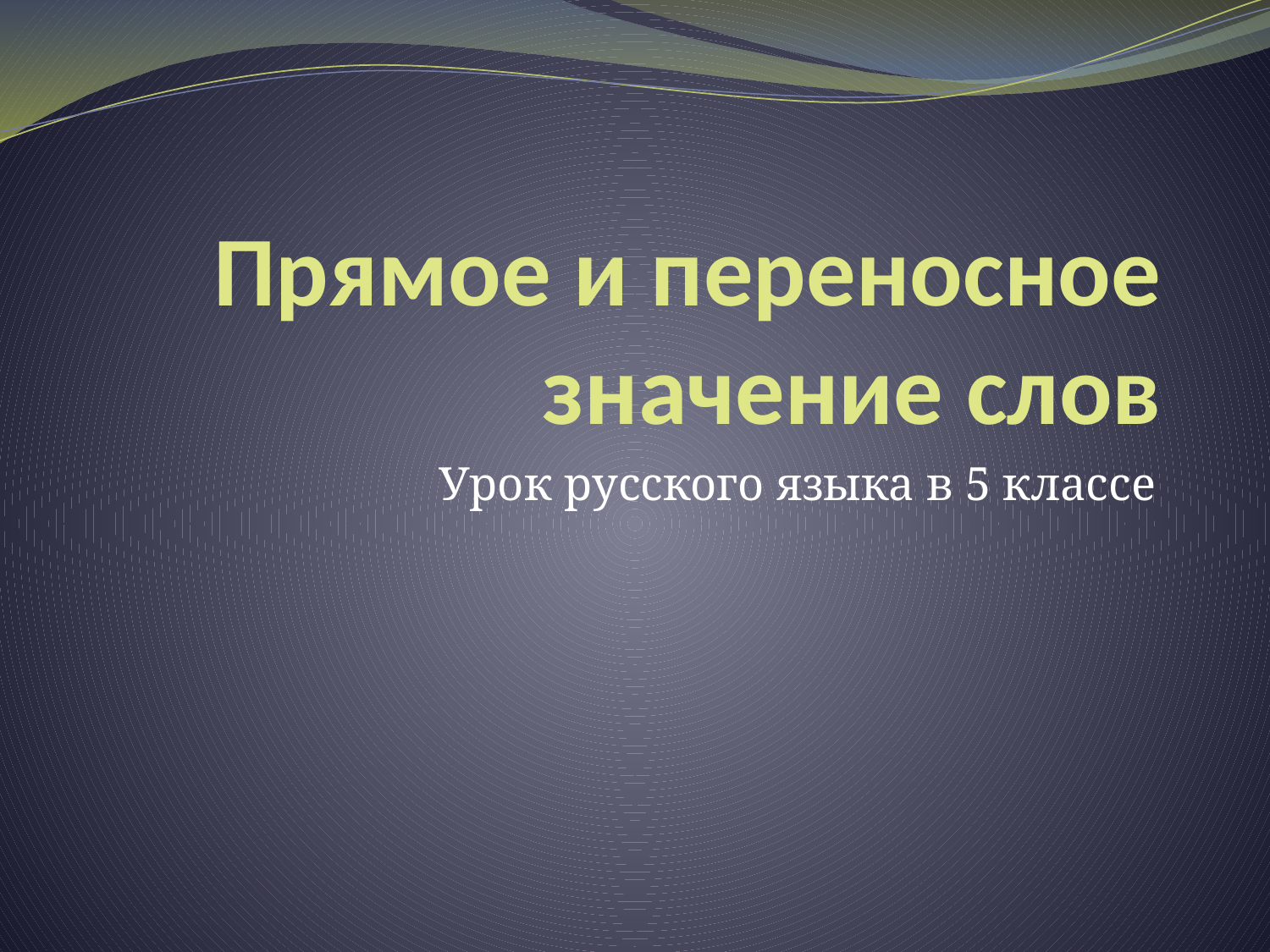

# Прямое и переносное значение слов
Урок русского языка в 5 классе